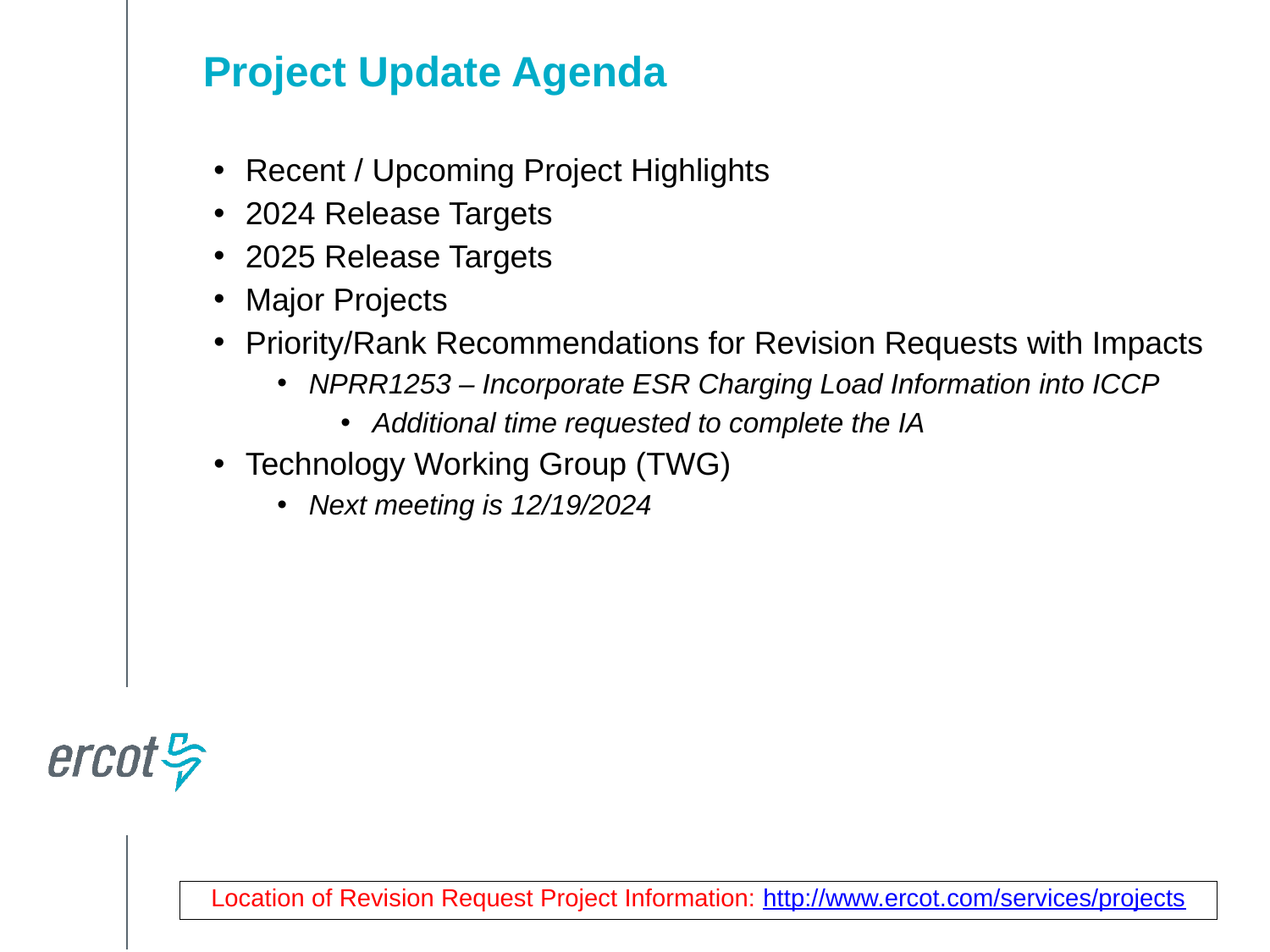

Project Update Agenda
Recent / Upcoming Project Highlights
2024 Release Targets
2025 Release Targets
Major Projects
Priority/Rank Recommendations for Revision Requests with Impacts
NPRR1253 – Incorporate ESR Charging Load Information into ICCP
Additional time requested to complete the IA
Technology Working Group (TWG)
Next meeting is 12/19/2024
Location of Revision Request Project Information: http://www.ercot.com/services/projects